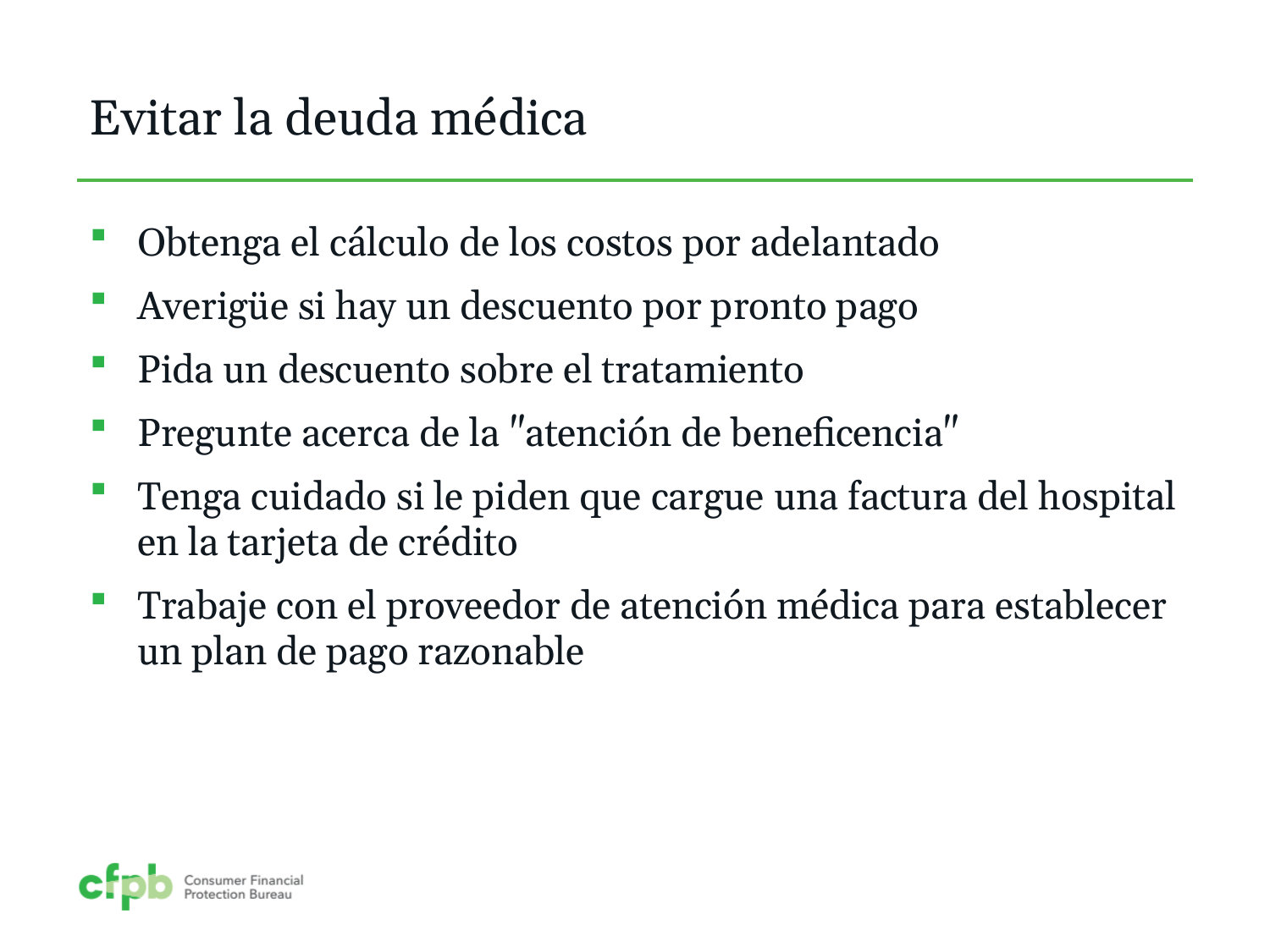

# Evitar la deuda médica
Obtenga el cálculo de los costos por adelantado
Averigüe si hay un descuento por pronto pago
Pida un descuento sobre el tratamiento
Pregunte acerca de la "atención de beneficencia"
Tenga cuidado si le piden que cargue una factura del hospital en la tarjeta de crédito
Trabaje con el proveedor de atención médica para establecer un plan de pago razonable